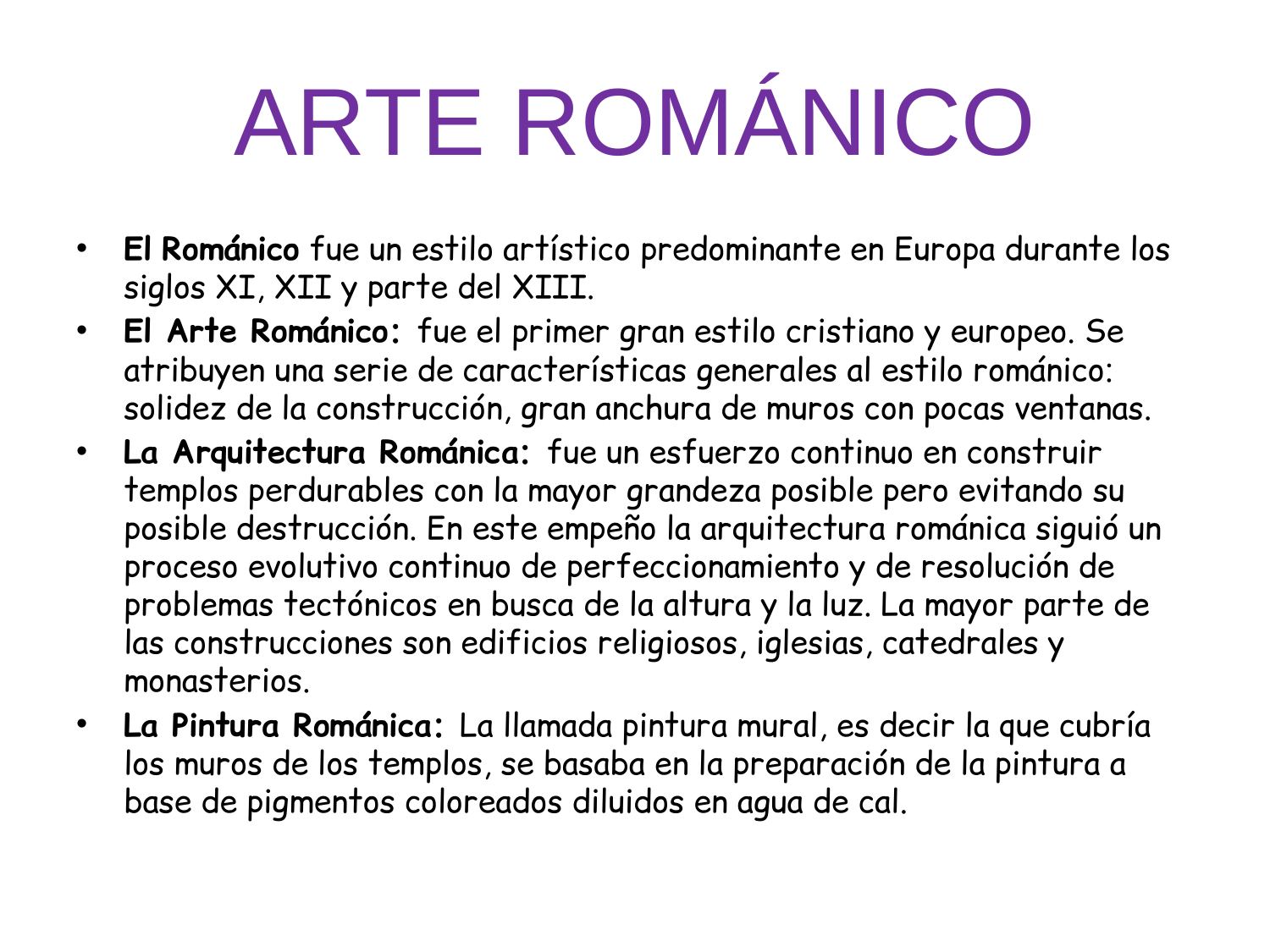

# ARTE ROMÁNICO
El Románico fue un estilo artístico predominante en Europa durante los siglos XI, XII y parte del XIII.
El Arte Románico: fue el primer gran estilo cristiano y europeo. Se atribuyen una serie de características generales al estilo románico: solidez de la construcción, gran anchura de muros con pocas ventanas.
La Arquitectura Románica: fue un esfuerzo continuo en construir templos perdurables con la mayor grandeza posible pero evitando su posible destrucción. En este empeño la arquitectura románica siguió un proceso evolutivo continuo de perfeccionamiento y de resolución de problemas tectónicos en busca de la altura y la luz. La mayor parte de las construcciones son edificios religiosos, iglesias, catedrales y monasterios.
La Pintura Románica: La llamada pintura mural, es decir la que cubría los muros de los templos, se basaba en la preparación de la pintura a base de pigmentos coloreados diluidos en agua de cal.